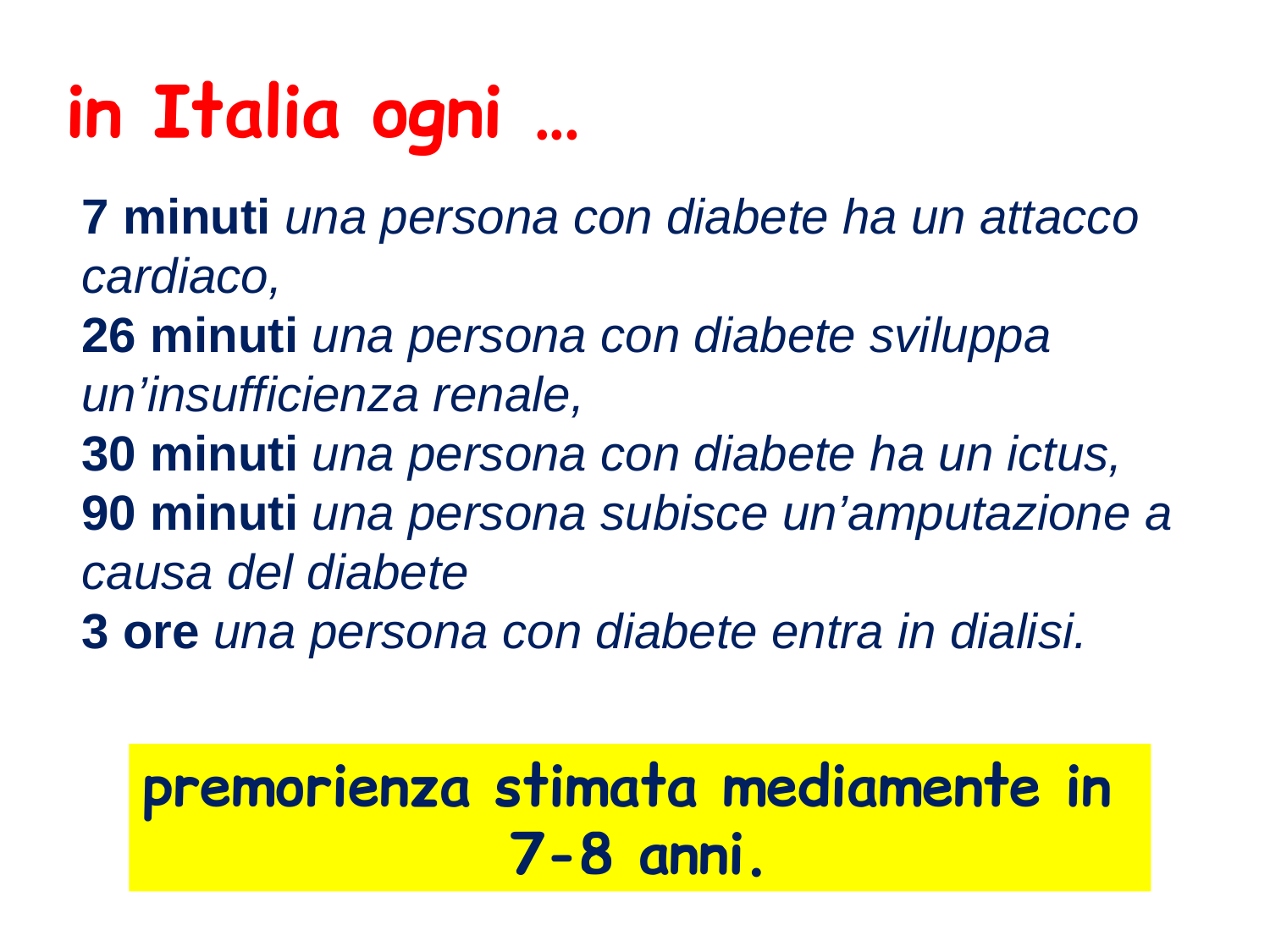

in Italia ogni …
7 minuti una persona con diabete ha un attacco cardiaco,
26 minuti una persona con diabete sviluppa un’insufficienza renale,
30 minuti una persona con diabete ha un ictus,
90 minuti una persona subisce un’amputazione a causa del diabete
3 ore una persona con diabete entra in dialisi.
premorienza stimata mediamente in
7-8 anni.